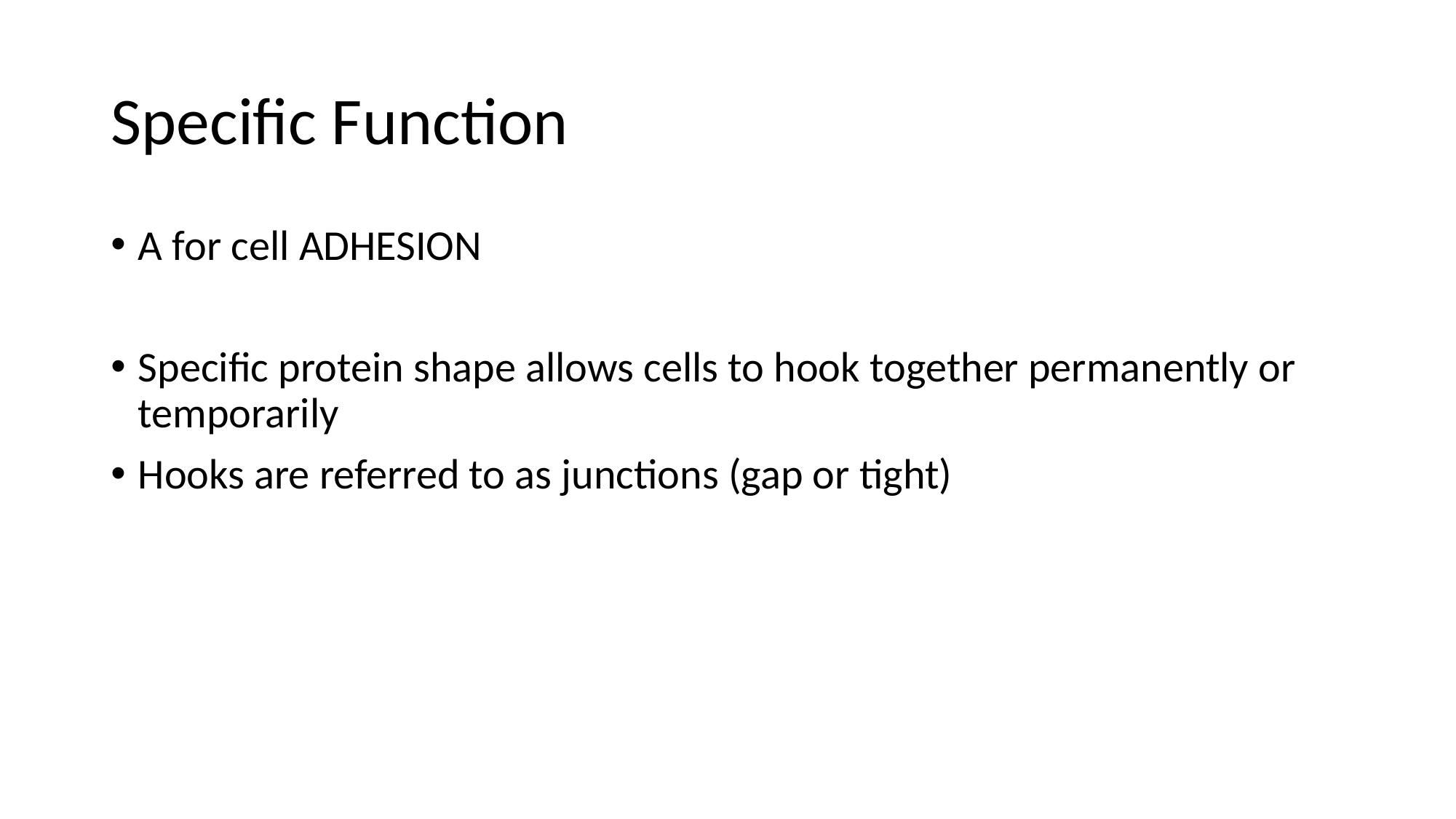

# Specific Function
A for cell ADHESION

Specific protein shape allows cells to hook together permanently or temporarily
Hooks are referred to as junctions (gap or tight)